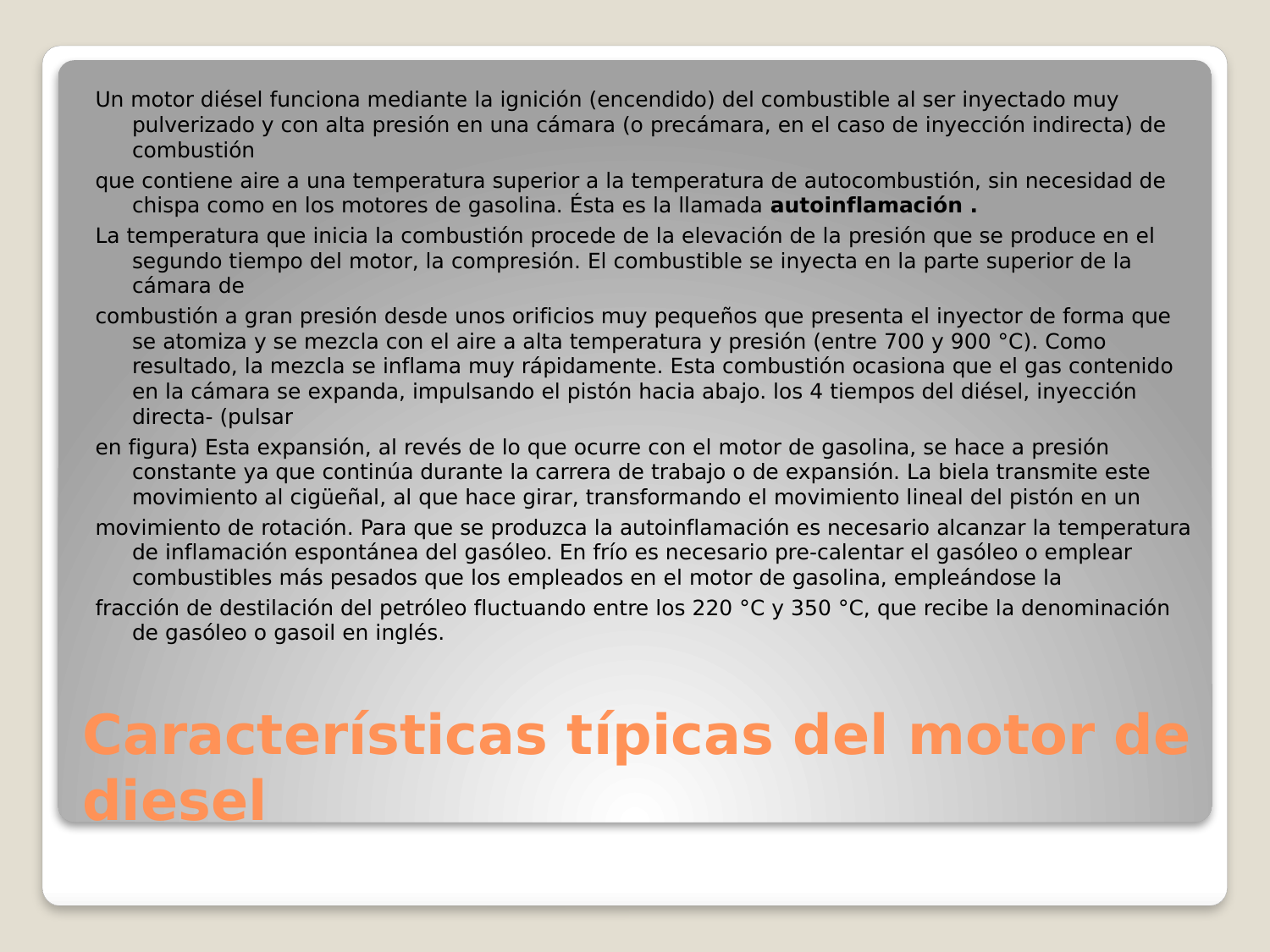

Un motor diésel funciona mediante la ignición (encendido) del combustible al ser inyectado muy pulverizado y con alta presión en una cámara (o precámara, en el caso de inyección indirecta) de combustión
que contiene aire a una temperatura superior a la temperatura de autocombustión, sin necesidad de chispa como en los motores de gasolina. Ésta es la llamada autoinflamación .
La temperatura que inicia la combustión procede de la elevación de la presión que se produce en el segundo tiempo del motor, la compresión. El combustible se inyecta en la parte superior de la cámara de
combustión a gran presión desde unos orificios muy pequeños que presenta el inyector de forma que se atomiza y se mezcla con el aire a alta temperatura y presión (entre 700 y 900 °C). Como resultado, la mezcla se inflama muy rápidamente. Esta combustión ocasiona que el gas contenido en la cámara se expanda, impulsando el pistón hacia abajo. los 4 tiempos del diésel, inyección directa- (pulsar
en figura) Esta expansión, al revés de lo que ocurre con el motor de gasolina, se hace a presión constante ya que continúa durante la carrera de trabajo o de expansión. La biela transmite este movimiento al cigüeñal, al que hace girar, transformando el movimiento lineal del pistón en un
movimiento de rotación. Para que se produzca la autoinflamación es necesario alcanzar la temperatura de inflamación espontánea del gasóleo. En frío es necesario pre-calentar el gasóleo o emplear combustibles más pesados que los empleados en el motor de gasolina, empleándose la
fracción de destilación del petróleo fluctuando entre los 220 °C y 350 °C, que recibe la denominación de gasóleo o gasoil en inglés.
# Características típicas del motor de diesel